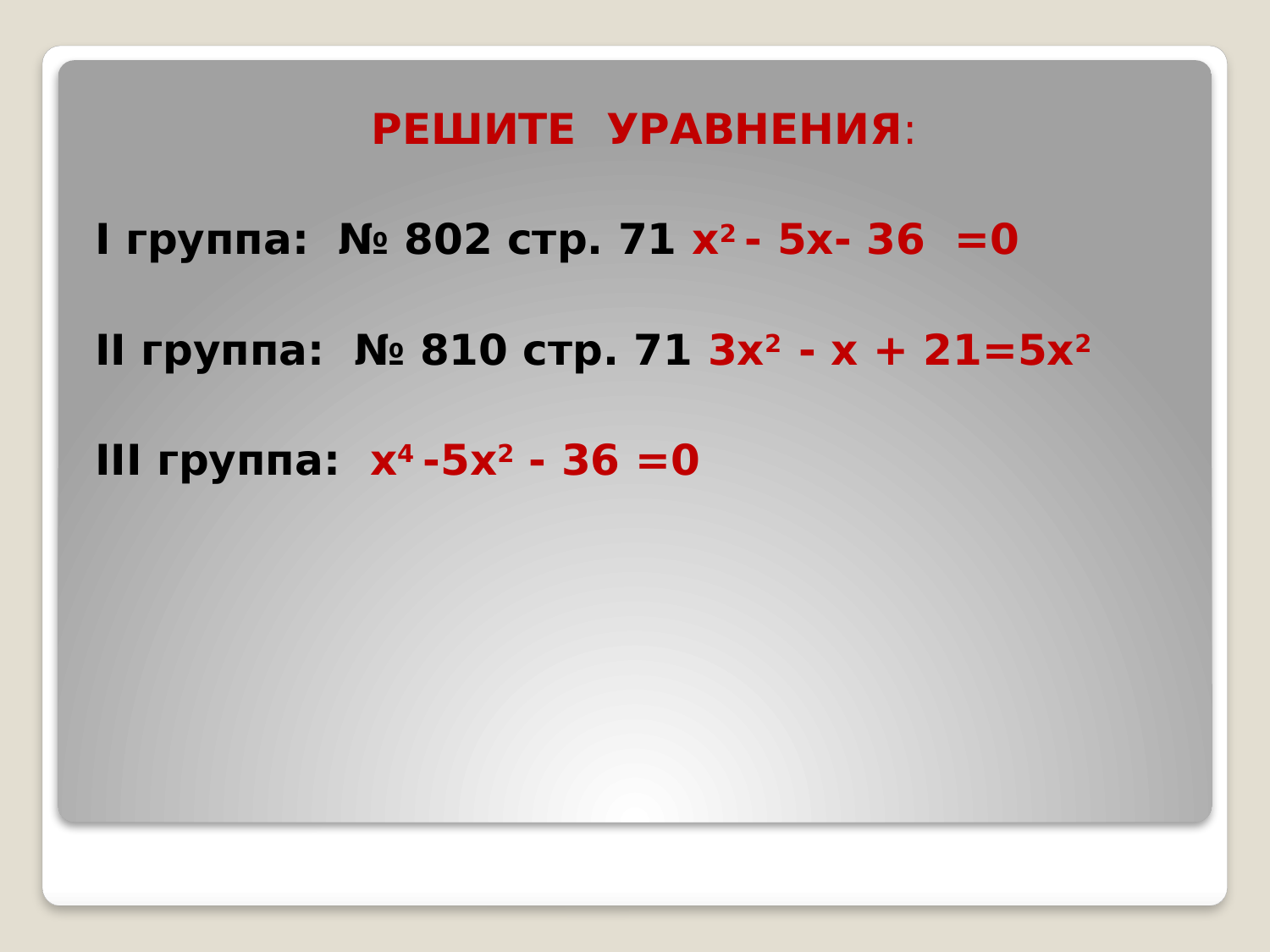

РЕШИТЕ  УРАВНЕНИЯ:

I группа:  № 802 стр. 71 х2 - 5х- 36  =0

II группа:  № 810 стр. 71 3х2  - х + 21=5х2

III группа:  х4 -5х2 - 36 =0

#